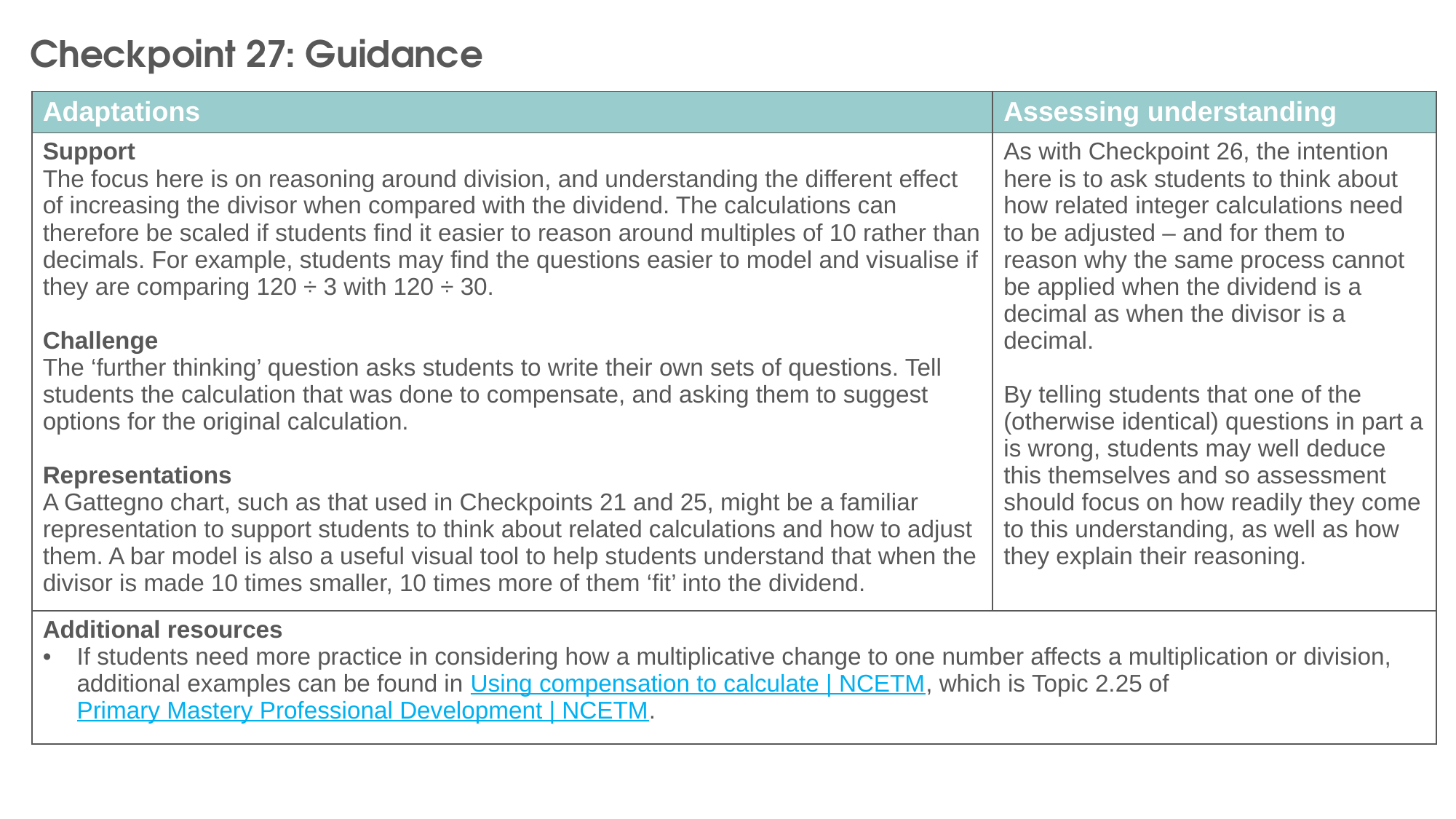

Checkpoint 27: Guidance
| Adaptations | Assessing understanding |
| --- | --- |
| Support The focus here is on reasoning around division, and understanding the different effect of increasing the divisor when compared with the dividend. The calculations can therefore be scaled if students find it easier to reason around multiples of 10 rather than decimals. For example, students may find the questions easier to model and visualise if they are comparing 120 ÷ 3 with 120 ÷ 30. Challenge The ‘further thinking’ question asks students to write their own sets of questions. Tell students the calculation that was done to compensate, and asking them to suggest options for the original calculation. Representations A Gattegno chart, such as that used in Checkpoints 21 and 25, might be a familiar representation to support students to think about related calculations and how to adjust them. A bar model is also a useful visual tool to help students understand that when the divisor is made 10 times smaller, 10 times more of them ‘fit’ into the dividend. | As with Checkpoint 26, the intention here is to ask students to think about how related integer calculations need to be adjusted – and for them to reason why the same process cannot be applied when the dividend is a decimal as when the divisor is a decimal. By telling students that one of the (otherwise identical) questions in part a is wrong, students may well deduce this themselves and so assessment should focus on how readily they come to this understanding, as well as how they explain their reasoning. |
| Additional resources If students need more practice in considering how a multiplicative change to one number affects a multiplication or division, additional examples can be found in Using compensation to calculate | NCETM, which is Topic 2.25 of Primary Mastery Professional Development | NCETM. |  |